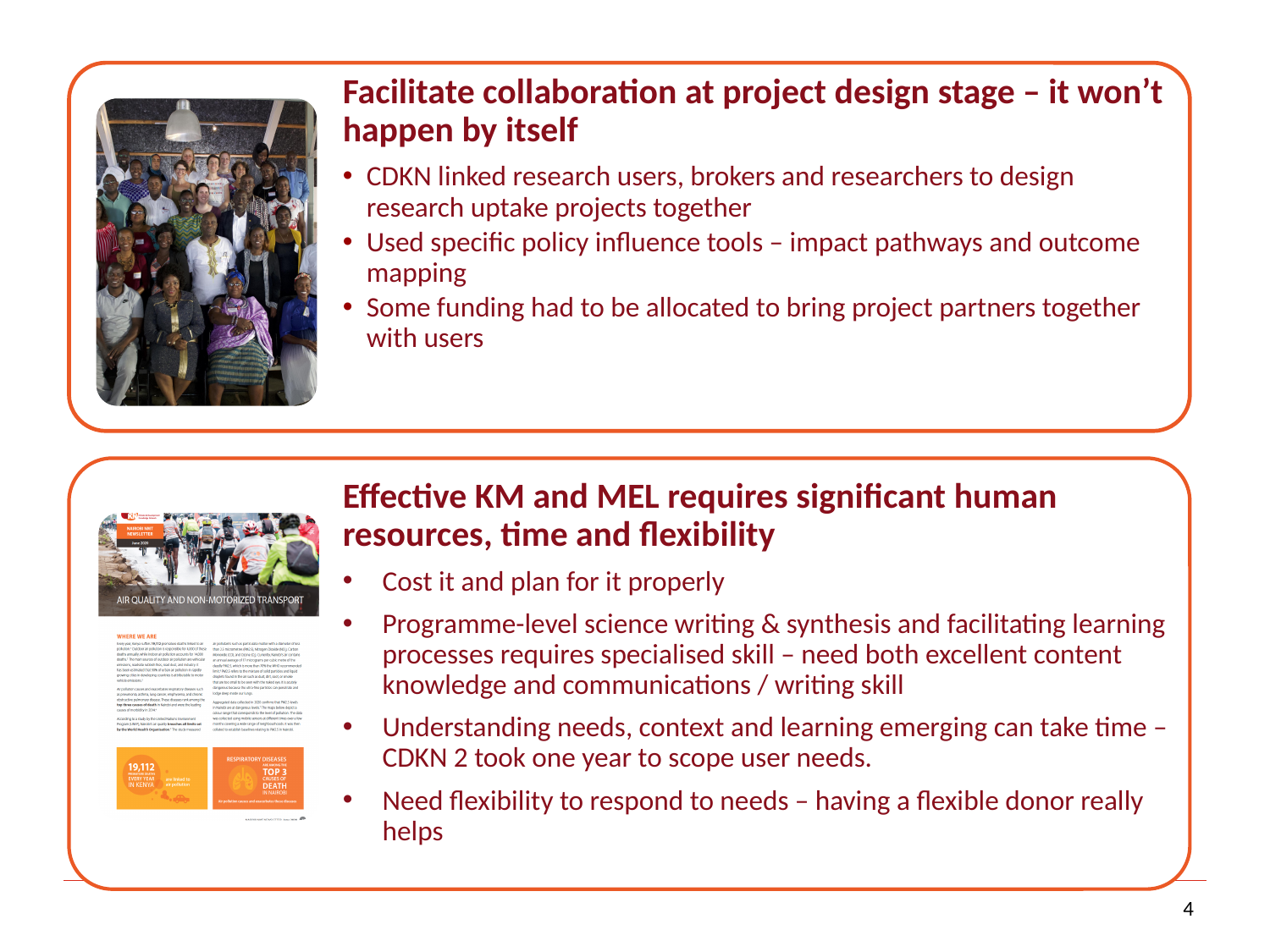

Facilitate collaboration at project design stage – it won’t happen by itself
CDKN linked research users, brokers and researchers to design research uptake projects together
Used specific policy influence tools – impact pathways and outcome mapping
Some funding had to be allocated to bring project partners together with users

Effective KM and MEL requires significant human resources, time and flexibility
Cost it and plan for it properly
Programme-level science writing & synthesis and facilitating learning processes requires specialised skill – need both excellent content knowledge and communications / writing skill
Understanding needs, context and learning emerging can take time – CDKN 2 took one year to scope user needs.
Need flexibility to respond to needs – having a flexible donor really helps

4